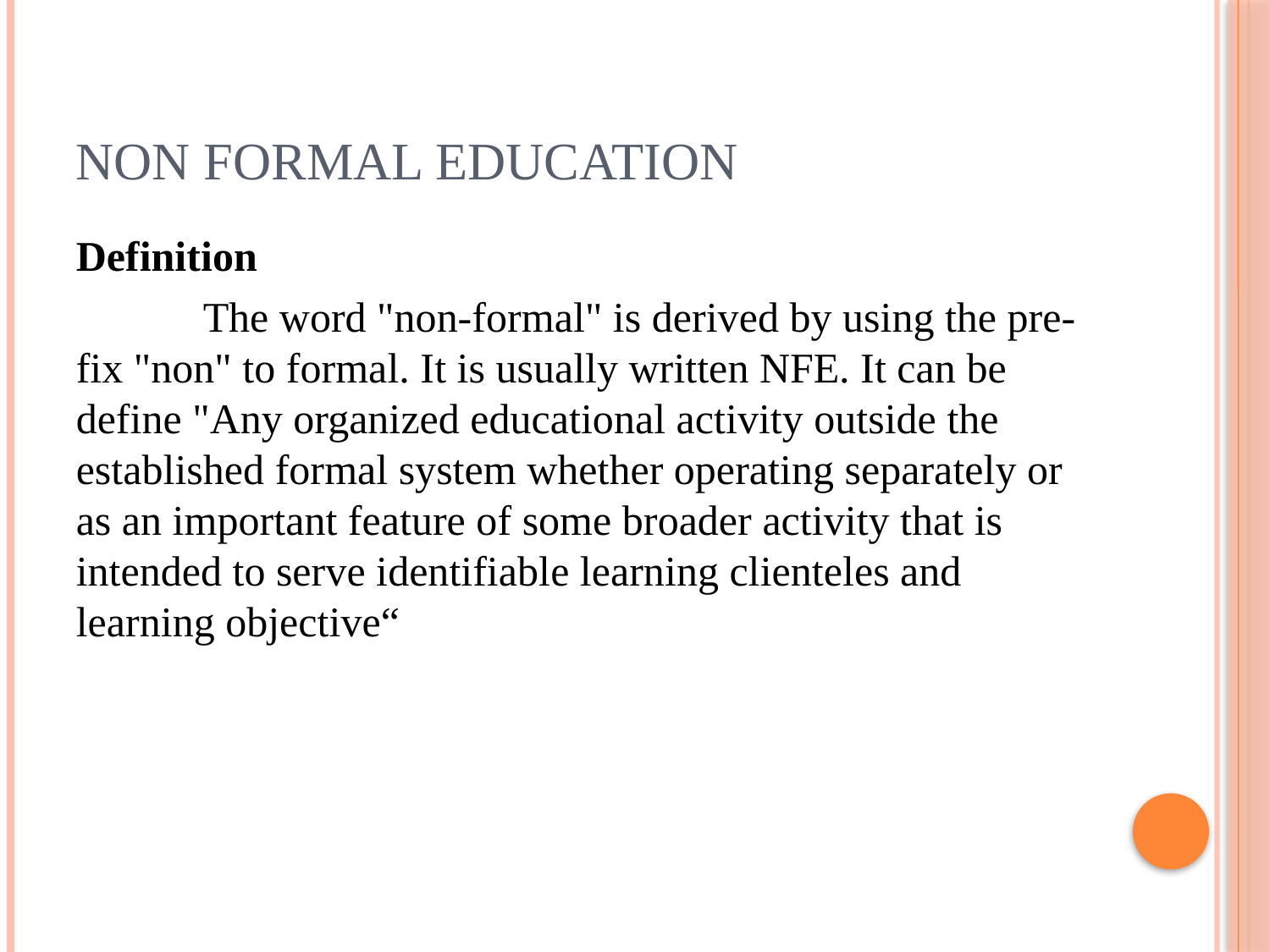

# Non Formal Education
Definition
	The word "non-formal" is derived by using the pre-fix "non" to formal. It is usually written NFE. It can be define "Any organized educational activity outside the established formal system whether operating separately or as an important feature of some broader activity that is intended to serve identifiable learning clienteles and learning objective“